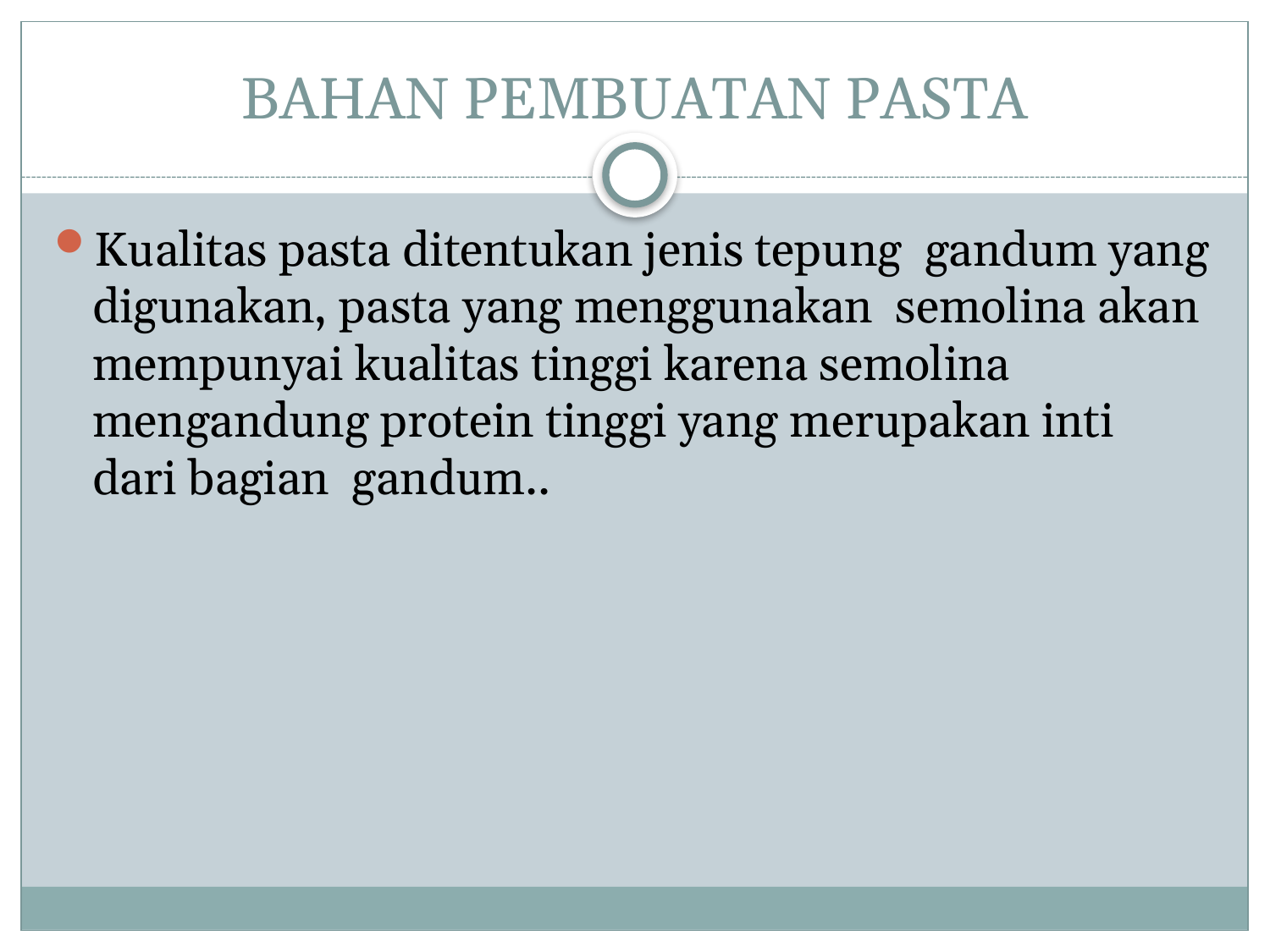

# BAHAN PEMBUATAN PASTA
Kualitas pasta ditentukan jenis tepung  gandum yang digunakan, pasta yang menggunakan  semolina akan mempunyai kualitas tinggi karena semolina  mengandung protein tinggi yang merupakan inti dari bagian  gandum..